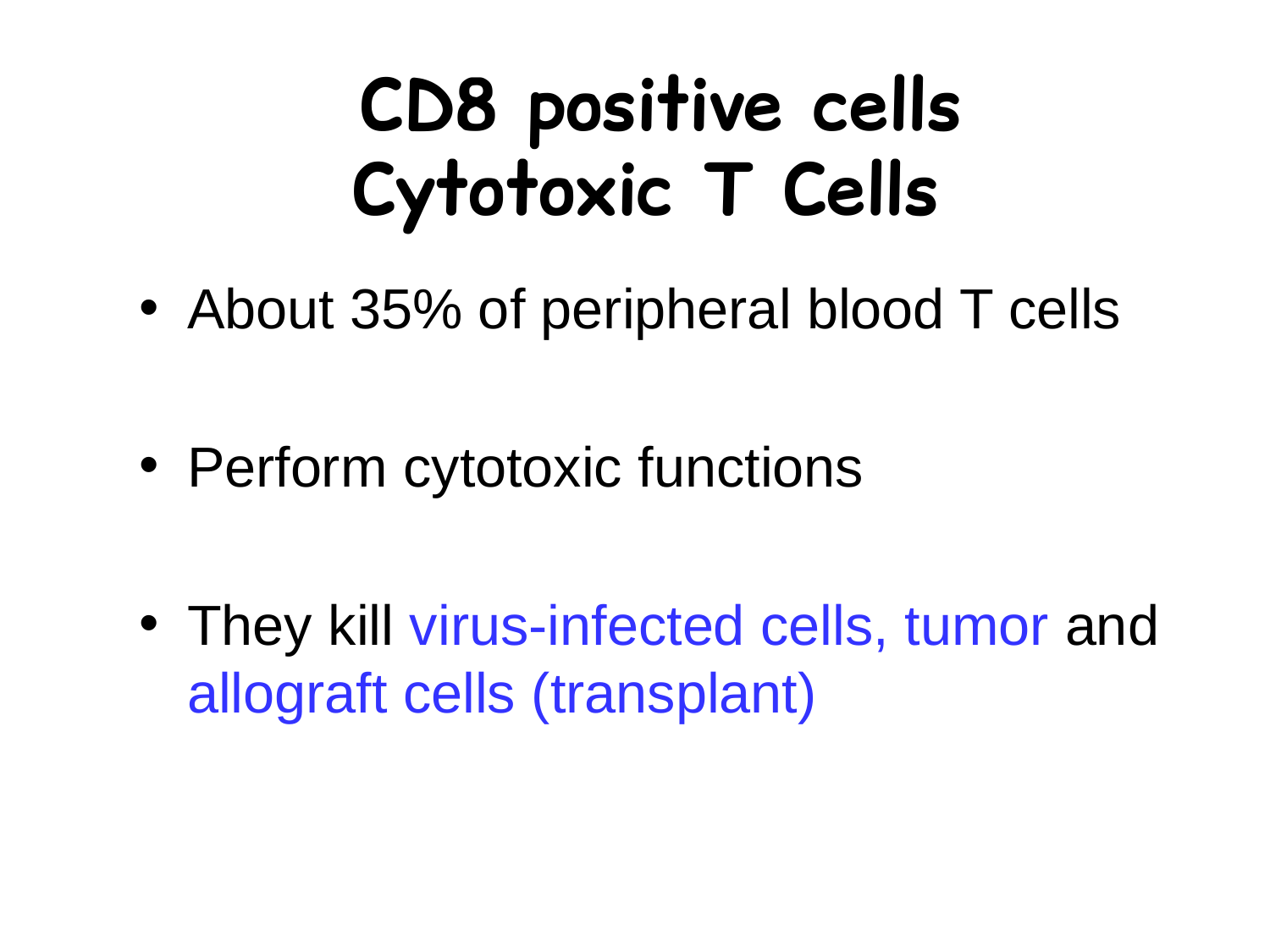

CD8 positive cells
Cytotoxic T Cells
About 35% of peripheral blood T cells

Perform cytotoxic functions

They kill virus-infected cells, tumor and allograft cells (transplant)